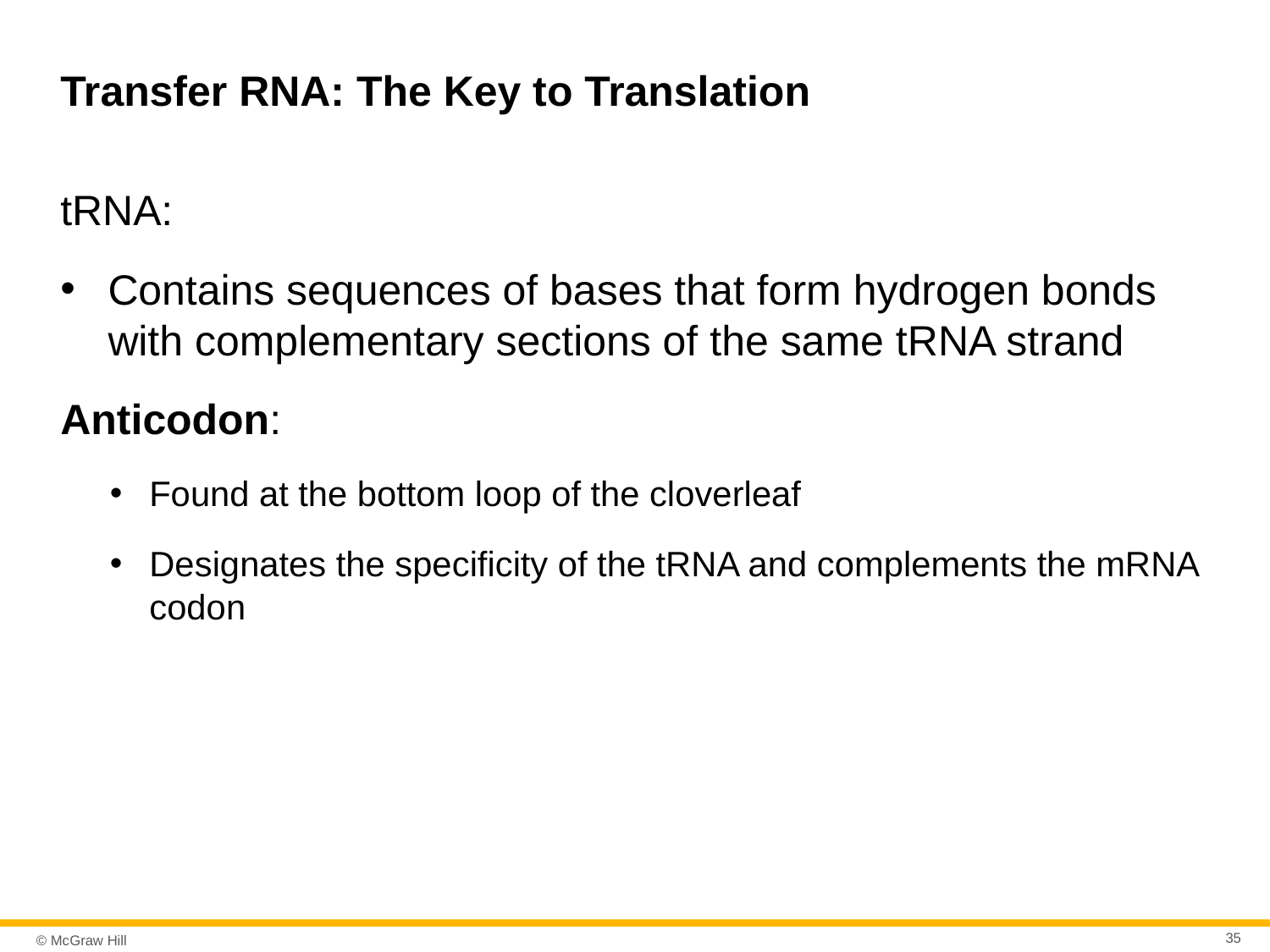

# Transfer RNA: The Key to Translation
tRNA:
Contains sequences of bases that form hydrogen bonds with complementary sections of the same tRNA strand
Anticodon:
Found at the bottom loop of the cloverleaf
Designates the specificity of the tRNA and complements the mRNA codon